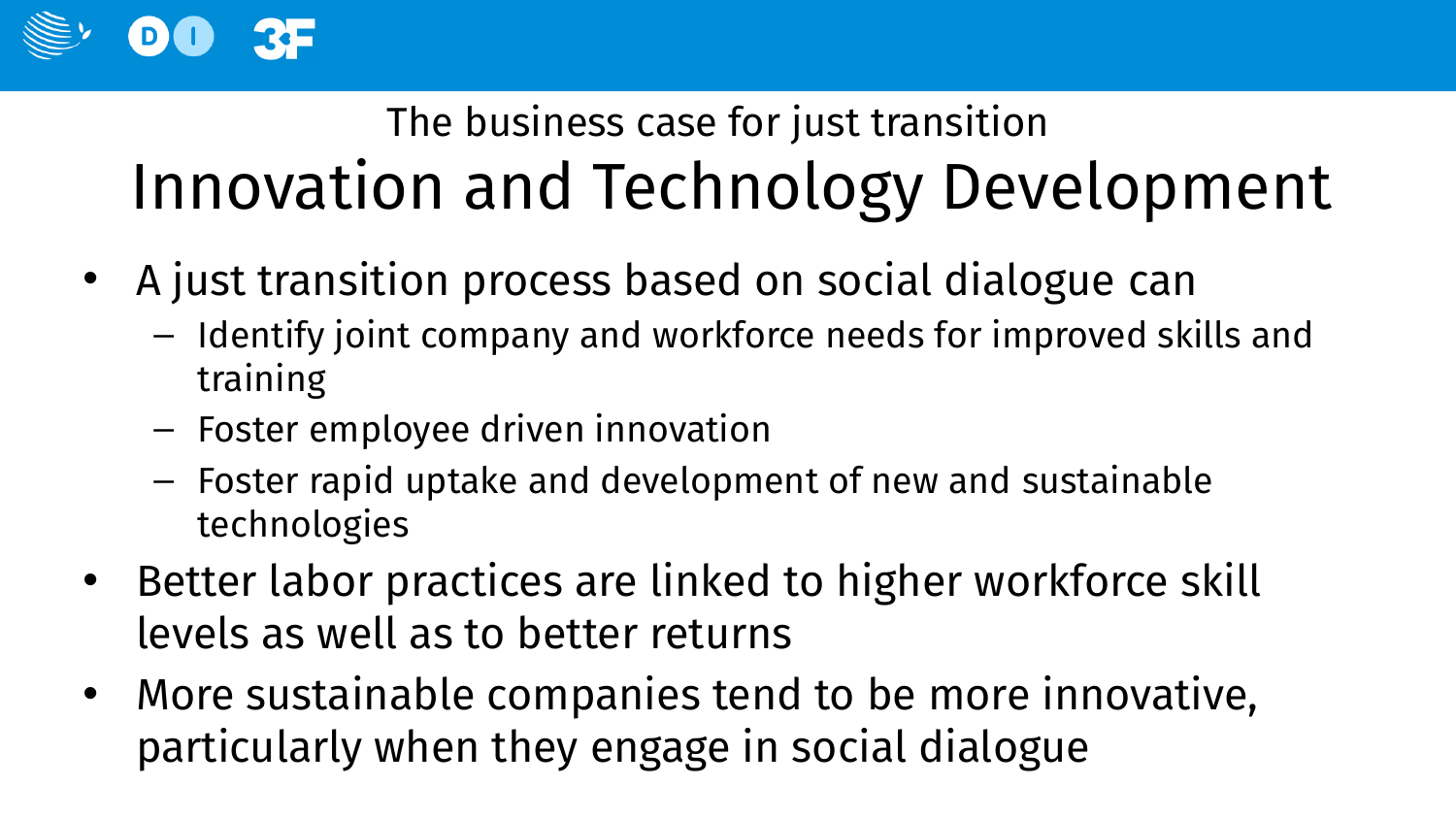

# The business case for just transition Innovation and Technology Development
A just transition process based on social dialogue can
Identify joint company and workforce needs for improved skills and training
Foster employee driven innovation
Foster rapid uptake and development of new and sustainable technologies
Better labor practices are linked to higher workforce skill levels as well as to better returns
More sustainable companies tend to be more innovative, particularly when they engage in social dialogue